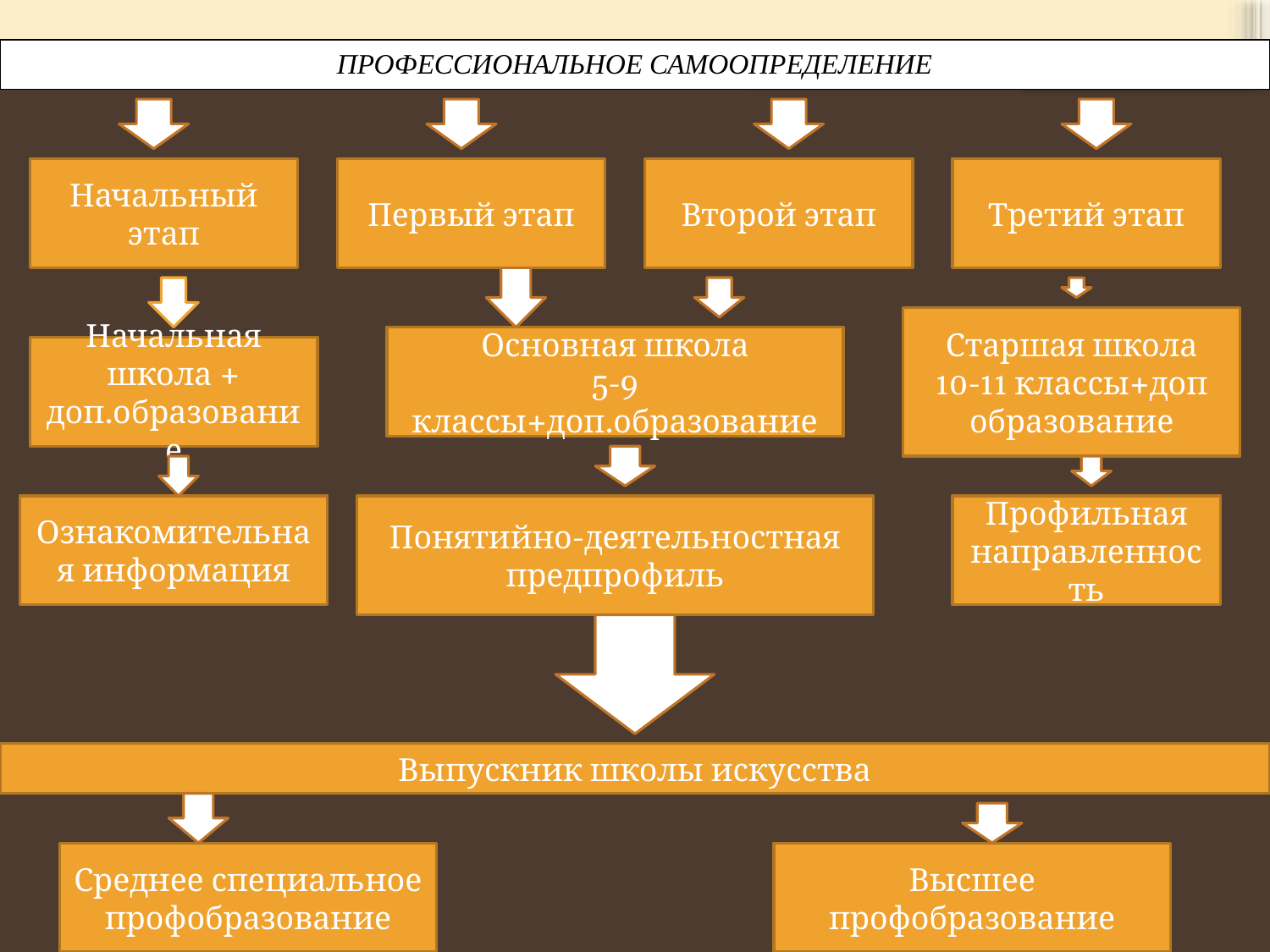

ПРОФЕССИОНАЛЬНОЕ САМООПРЕДЕЛЕНИЕ

Начальный этап
Первый этап
Второй этап
Третий этап

Старшая школа
10-11 классы+доп образование
Основная школа
5-9 классы+доп.образование
Начальная школа + доп.образование

Ознакомительная информация
Понятийно-деятельностная предпрофиль
Профильная направленность

Выпускник школы искусства

Среднее специальное профобразование
Высшее профобразование